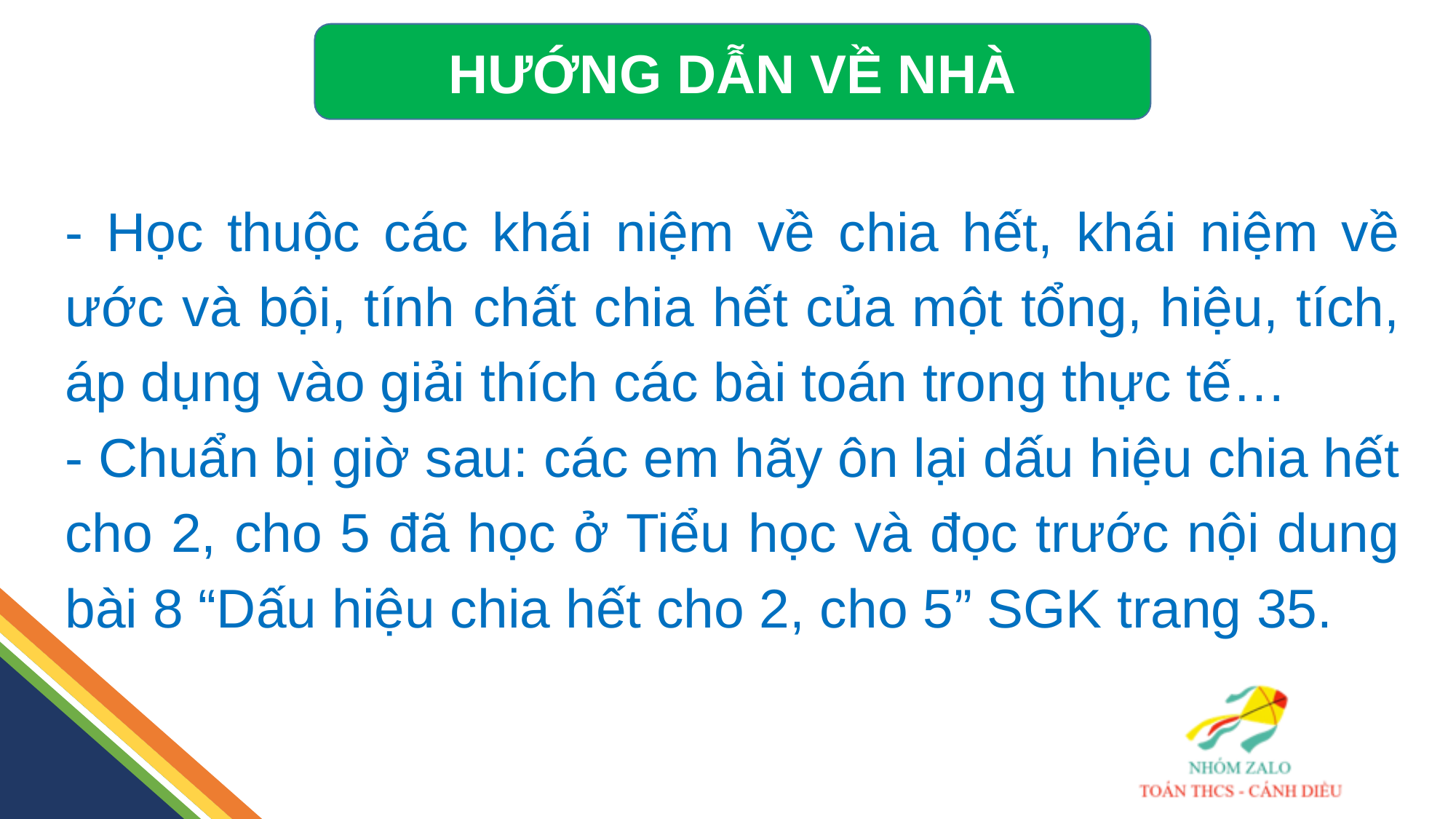

HƯỚNG DẪN VỀ NHÀ
- Học thuộc các khái niệm về chia hết, khái niệm về ước và bội, tính chất chia hết của một tổng, hiệu, tích, áp dụng vào giải thích các bài toán trong thực tế…
- Chuẩn bị giờ sau: các em hãy ôn lại dấu hiệu chia hết cho 2, cho 5 đã học ở Tiểu học và đọc trước nội dung bài 8 “Dấu hiệu chia hết cho 2, cho 5” SGK trang 35.